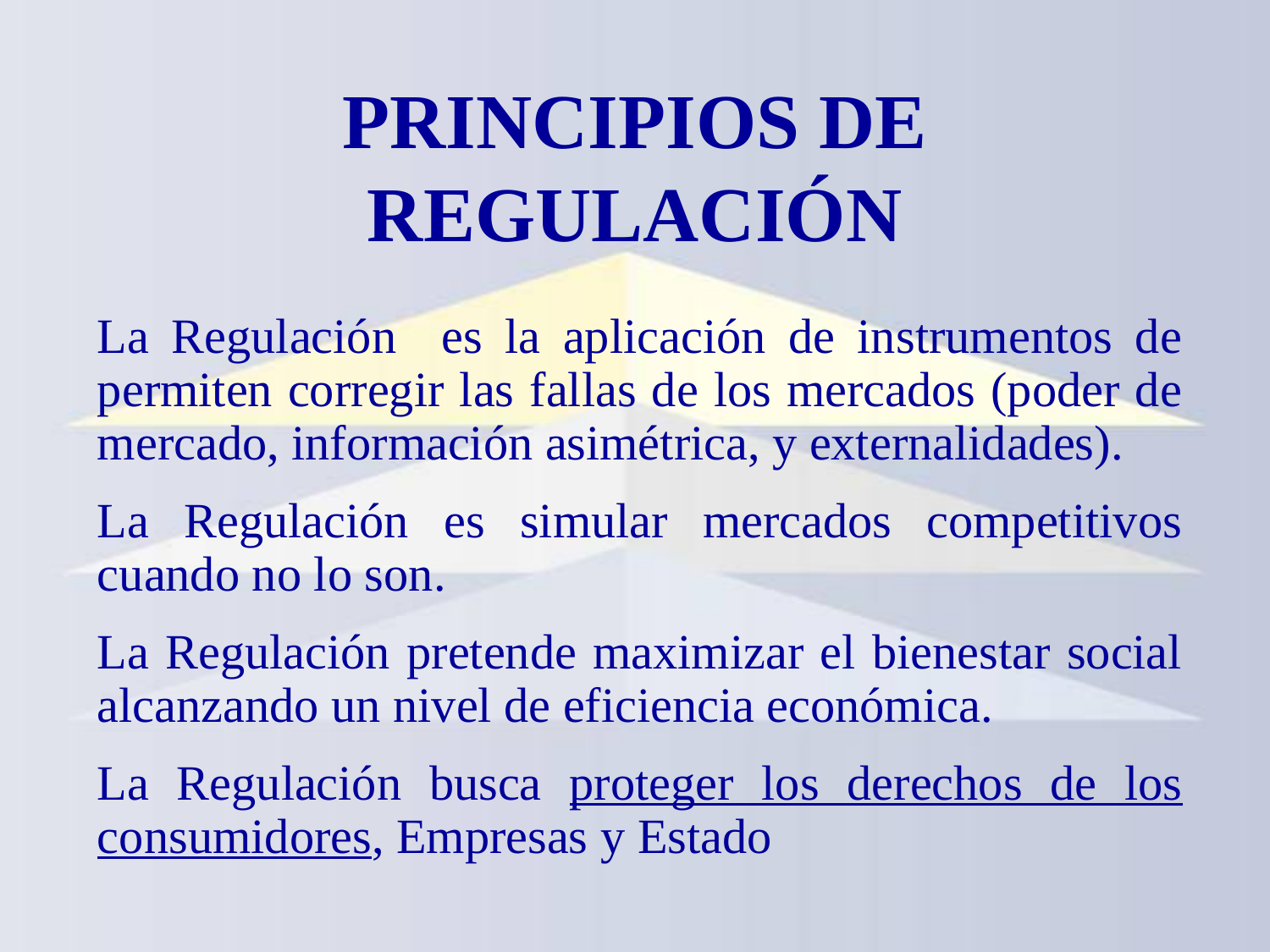

# PRINCIPIOS DE REGULACIÓN

La Regulación  es la aplicación de instrumentos de permiten corregir las fallas de los mercados (poder de mercado, información asimétrica, y externalidades).
La Regulación es simular mercados competitivos cuando no lo son.
La Regulación pretende maximizar el bienestar social alcanzando un nivel de eficiencia económica.
La Regulación busca proteger los derechos de los consumidores, Empresas y Estado